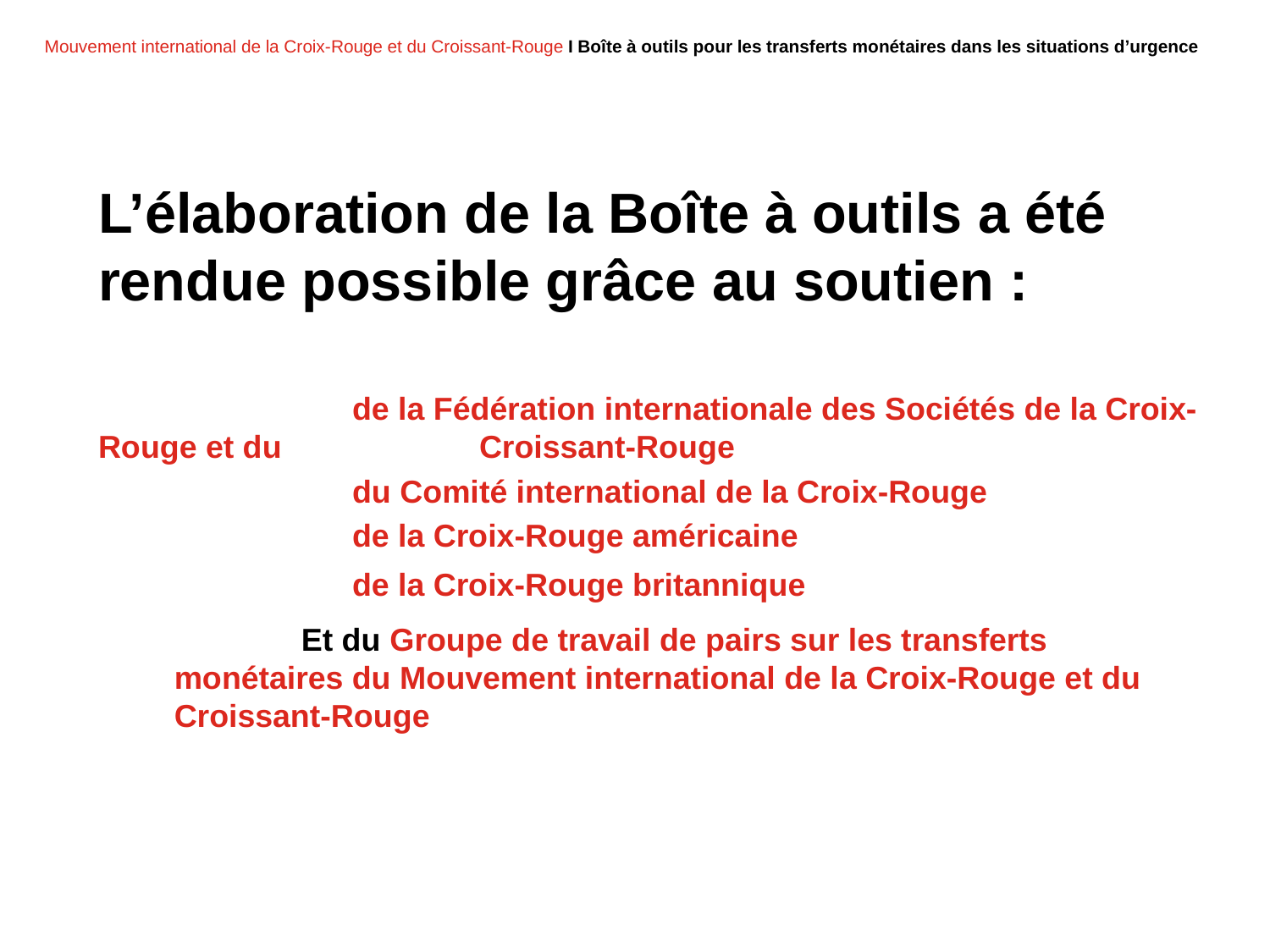

L’élaboration de la Boîte à outils a été rendue possible grâce au soutien :
 		de la Fédération internationale des Sociétés de la Croix-Rouge et du 		Croissant-Rouge
		du Comité international de la Croix-Rouge
 		de la Croix-Rouge américaine
 		de la Croix-Rouge britannique
		Et du Groupe de travail de pairs sur les transferts monétaires du Mouvement international de la Croix-Rouge et du Croissant-Rouge